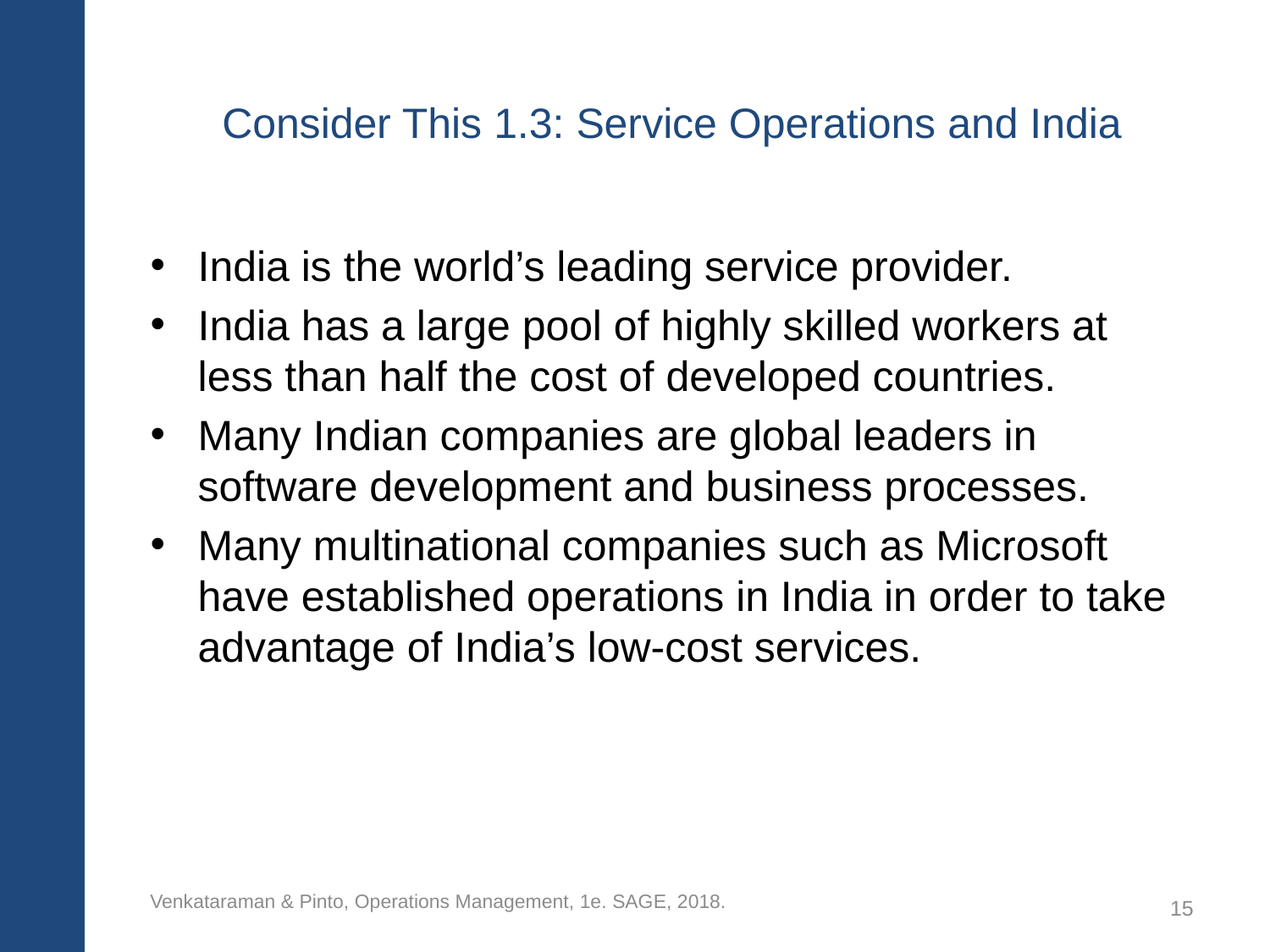

# Consider This 1.3: Service Operations and India
India is the world’s leading service provider.
India has a large pool of highly skilled workers at less than half the cost of developed countries.
Many Indian companies are global leaders in software development and business processes.
Many multinational companies such as Microsoft have established operations in India in order to take advantage of India’s low-cost services.
Venkataraman & Pinto, Operations Management, 1e. SAGE, 2018.
15